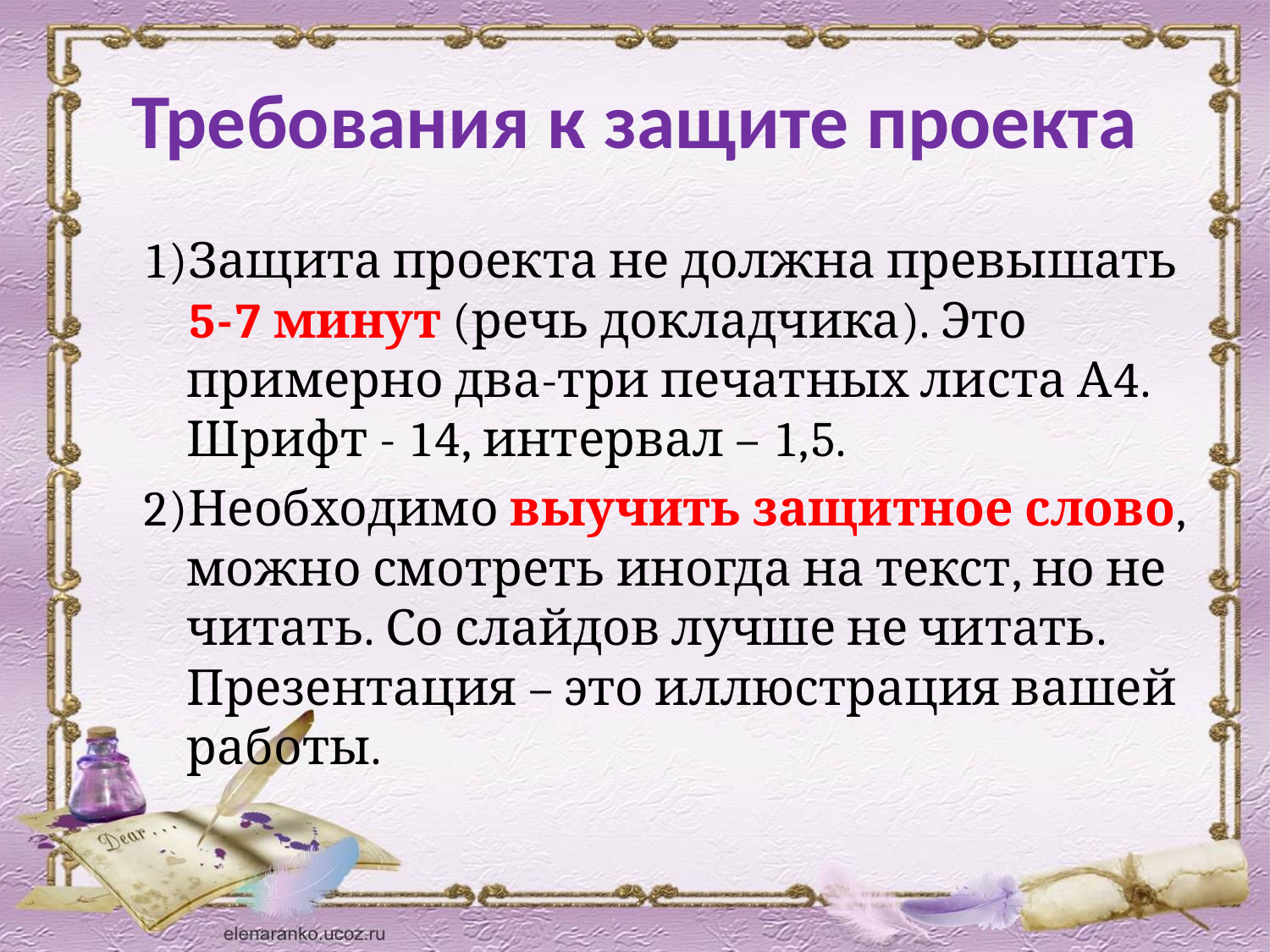

# Требования к защите проекта
1)Защита проекта не должна превышать 5-7 минут (речь докладчика). Это примерно два-три печатных листа А4. Шрифт - 14, интервал – 1,5.
2)Необходимо выучить защитное слово, можно смотреть иногда на текст, но не читать. Со слайдов лучше не читать. Презентация – это иллюстрация вашей работы.